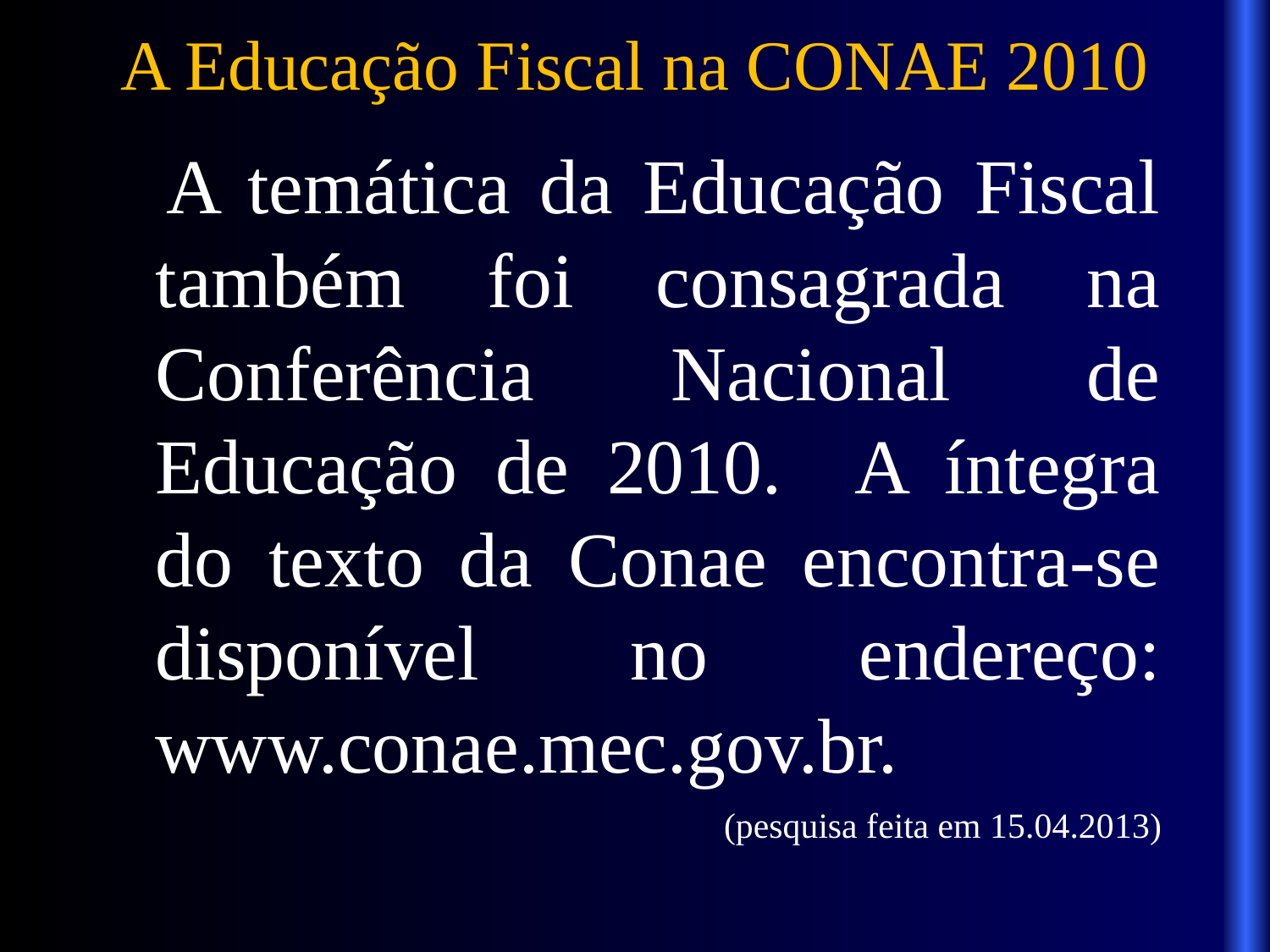

# A Educação Fiscal na CONAE 2010
 	A temática da Educação Fiscal também foi consagrada na Conferência Nacional de Educação de 2010.  A íntegra do texto da Conae encontra-se disponível no endereço: www.conae.mec.gov.br.
(pesquisa feita em 15.04.2013)